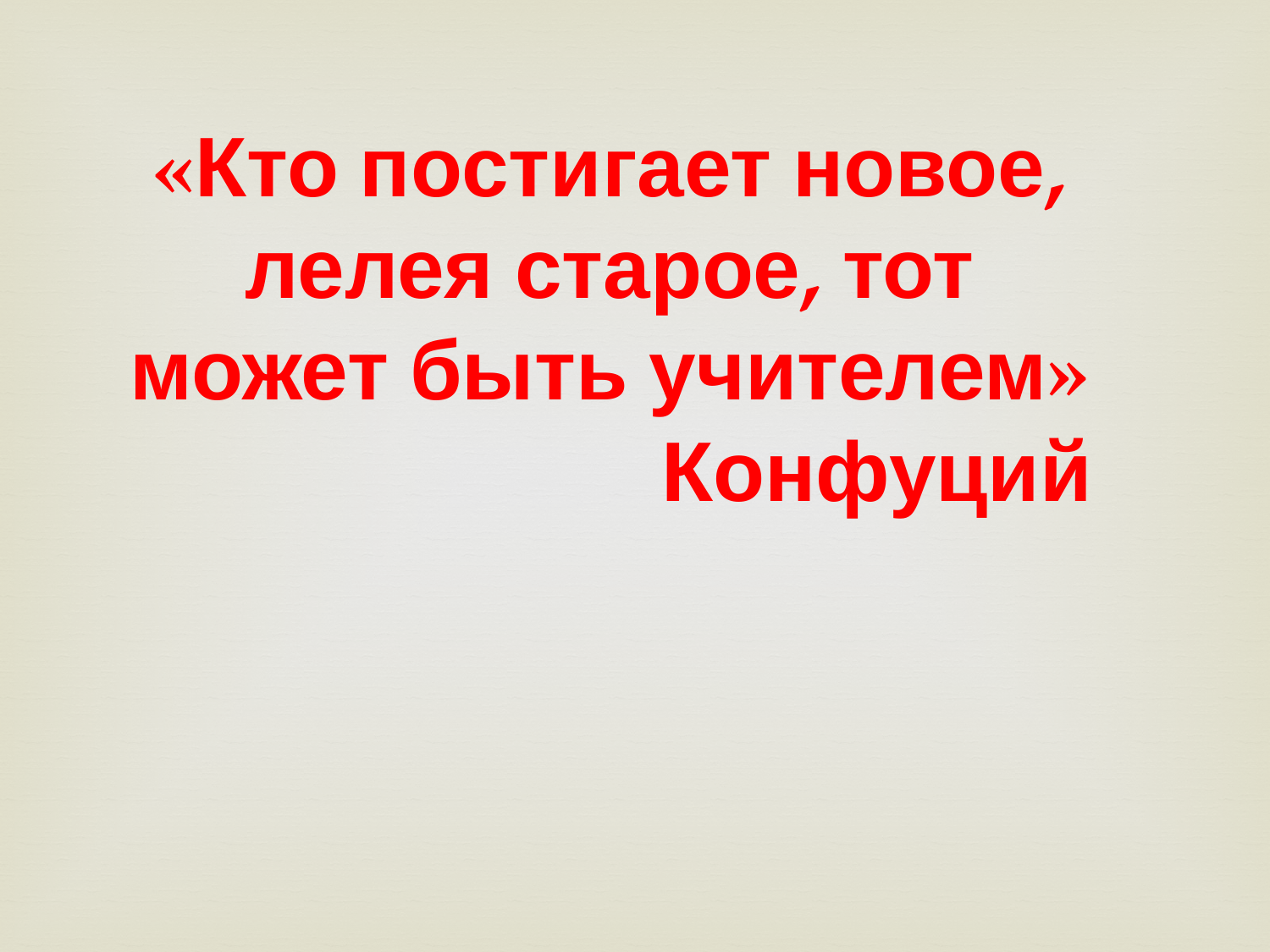

«Кто постигает новое, лелея старое, тот может быть учителем»
Конфуций